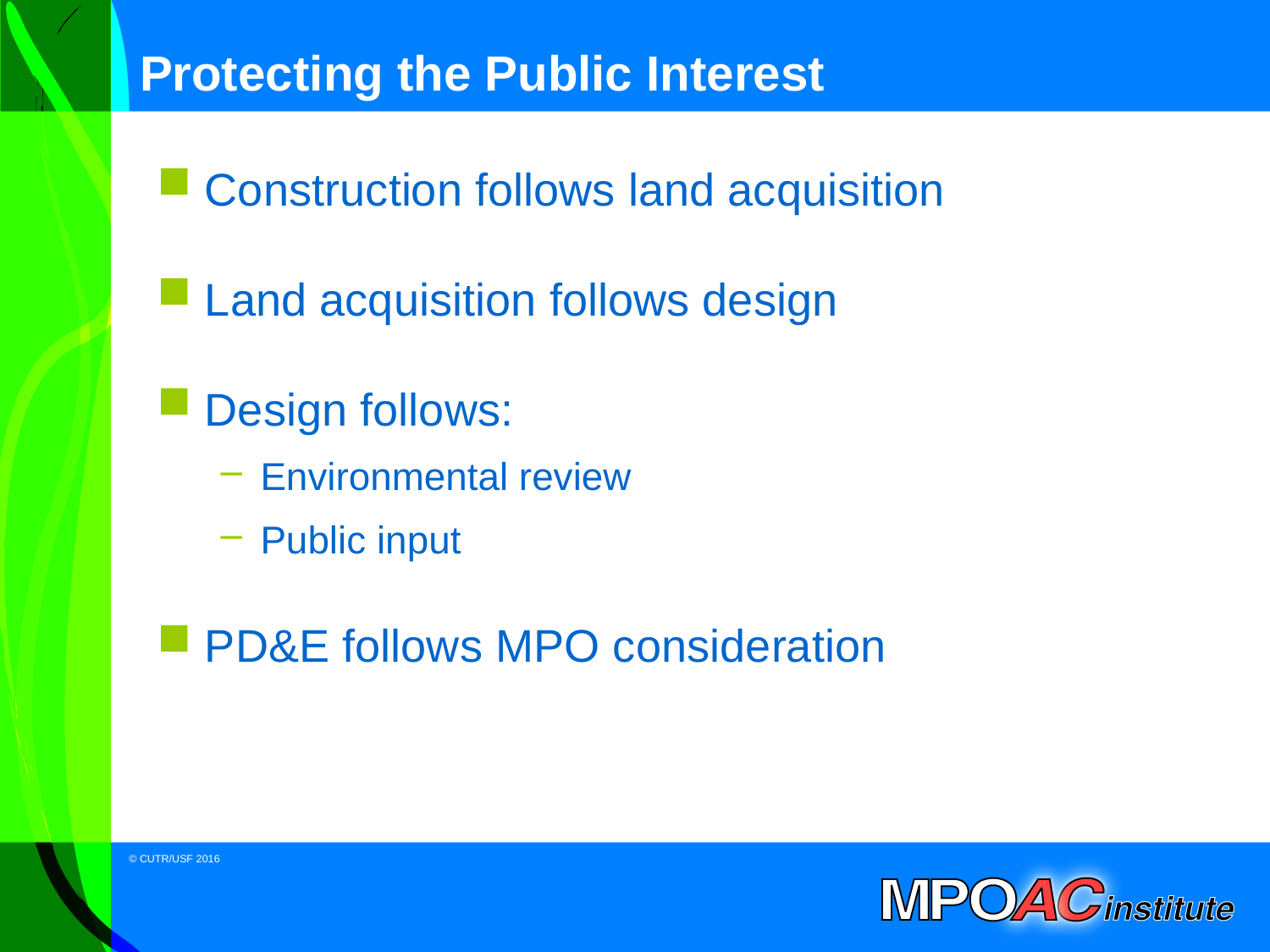

# Protecting the Public Interest
Construction follows land acquisition

Land acquisition follows design

Design follows:
Environmental review
Public input

PD&E follows MPO consideration